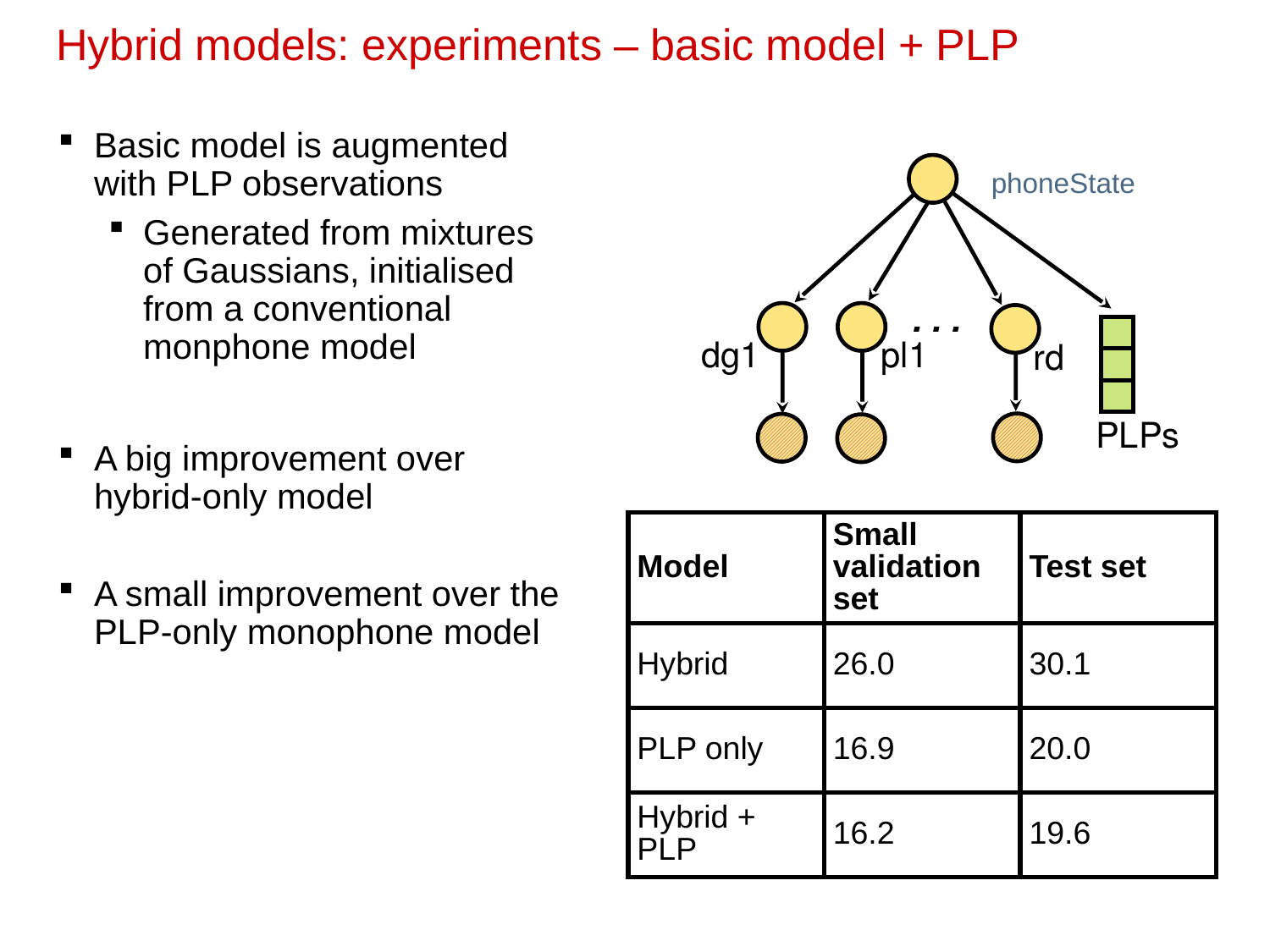

# Hybrid models: experiments – basic model + PLP
Basic model is augmented with PLP observations
Generated from mixtures of Gaussians, initialised from a conventional monphone model

A big improvement over hybrid-only model

A small improvement over the PLP-only monophone model

phoneState

. . .

dg1
pl1
rd

PLPs
| Model | Small validation set | Test set |
| --- | --- | --- |
| Hybrid | 26.0 | 30.1 |
| PLP only | 16.9 | 20.0 |
| Hybrid + PLP | 16.2 | 19.6 |